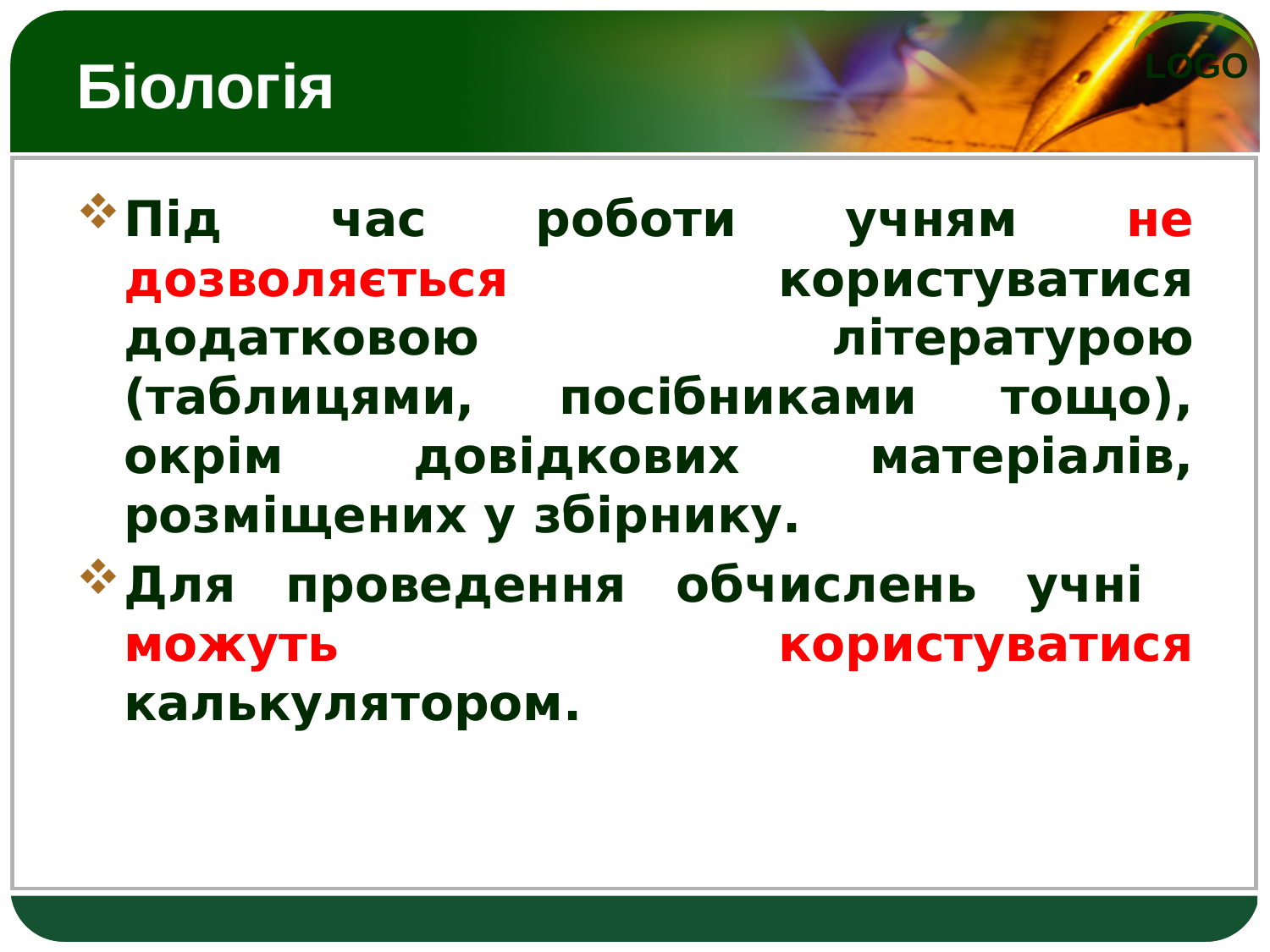

# Біологія
Під час роботи учням не дозволяється користуватися додатковою літературою (таблицями, посібниками тощо), окрім довідкових матеріалів, розміщених у збірнику.
Для проведення обчислень учні  можуть користуватися калькулятором.